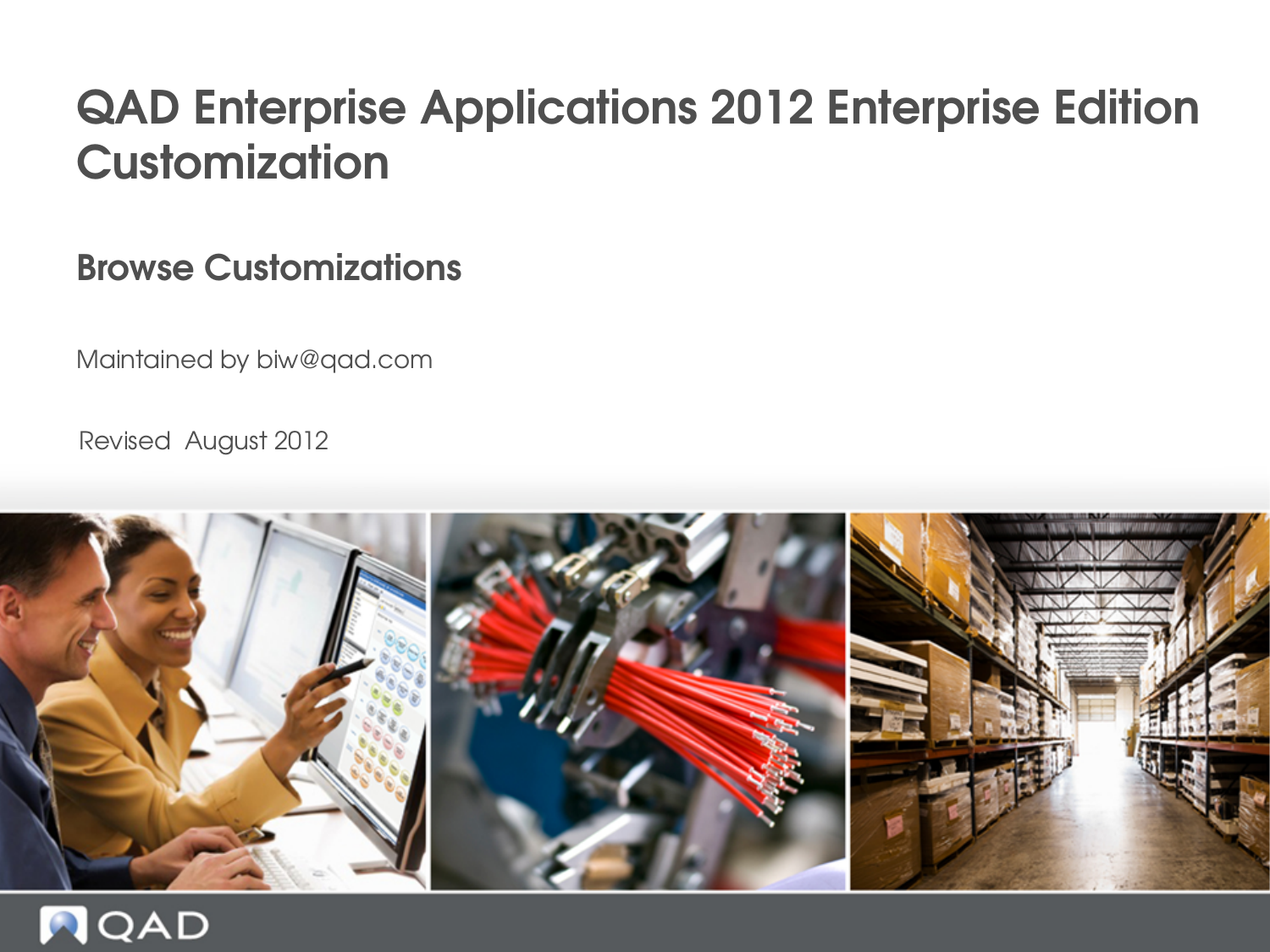

# QAD Enterprise Applications 2012 Enterprise Edition Customization
Browse Customizations

Maintained by biw@qad.com

Revised  August 2012